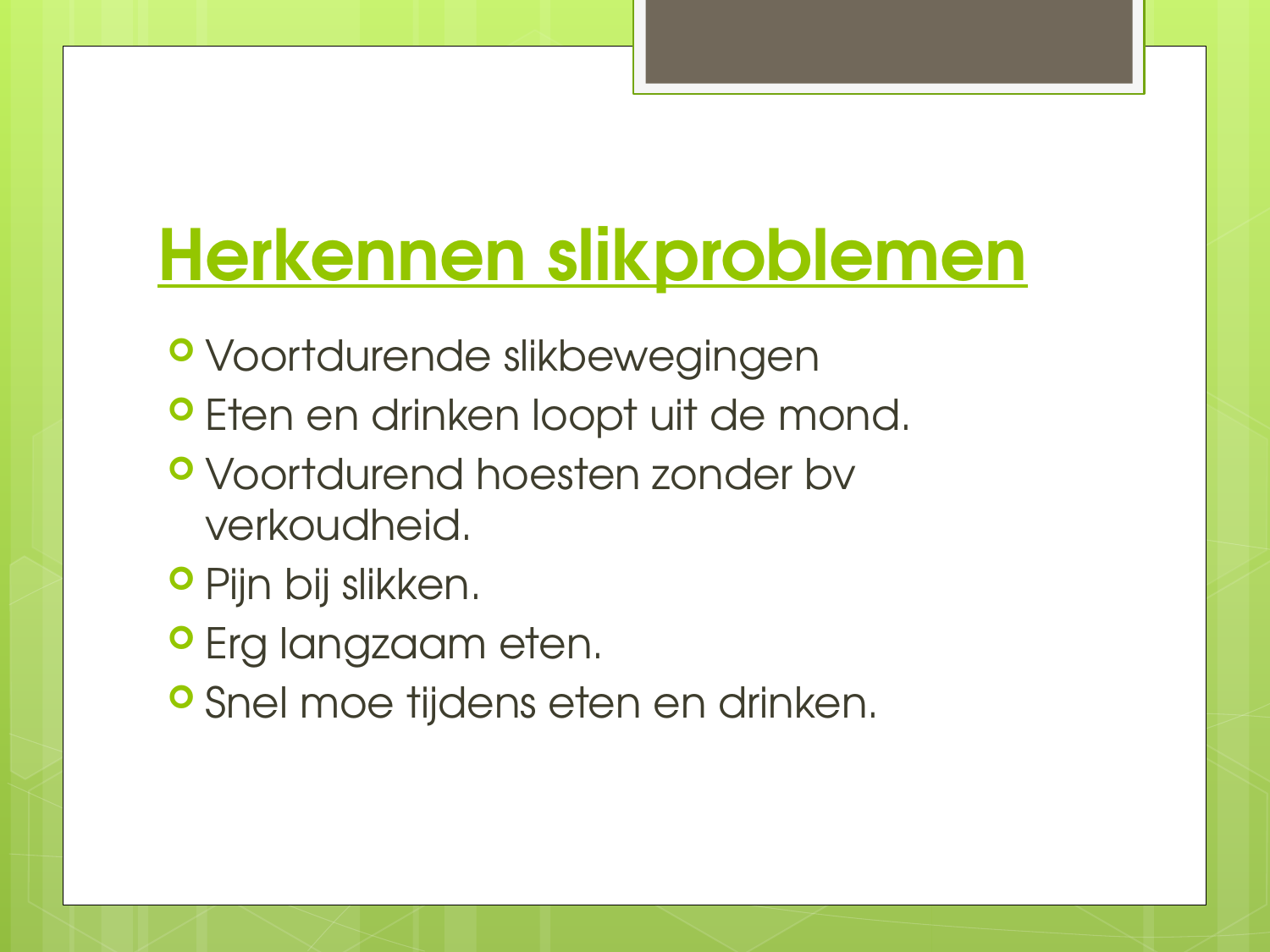

# Herkennen slikproblemen
Voortdurende slikbewegingen
Eten en drinken loopt uit de mond.
Voortdurend hoesten zonder bv verkoudheid.
Pijn bij slikken.
Erg langzaam eten.
Snel moe tijdens eten en drinken.